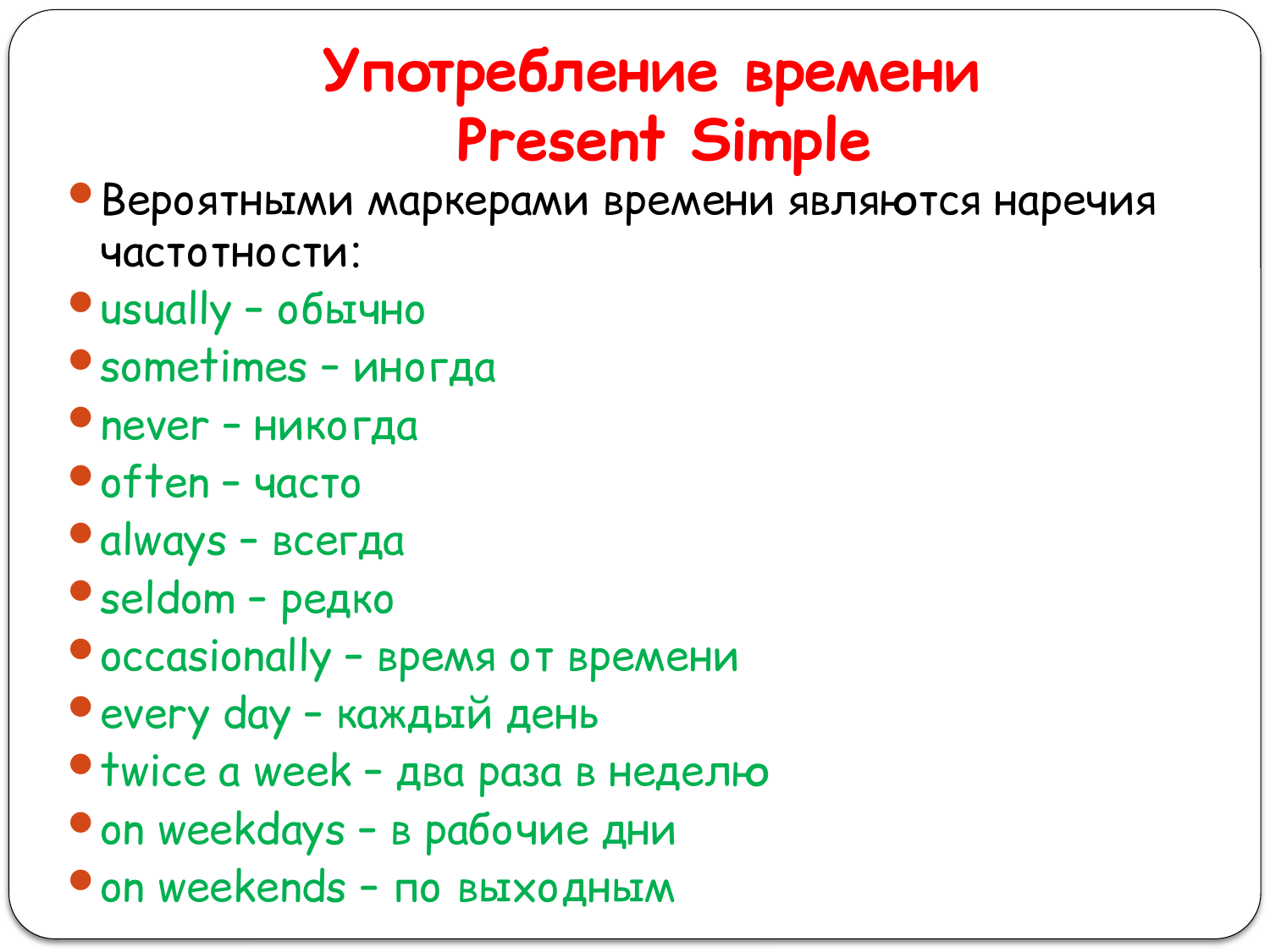

# Употребление времени Present Simple
Вероятными маркерами времени являются наречия частотности:
usually – обычно
sometimes – иногда
never – никогда
often – часто
always – всегда
seldom – редко
occasionally – время от времени
every day – каждый день
twice a week – два раза в неделю
on weekdays – в рабочие дни
on weekends – по выходным